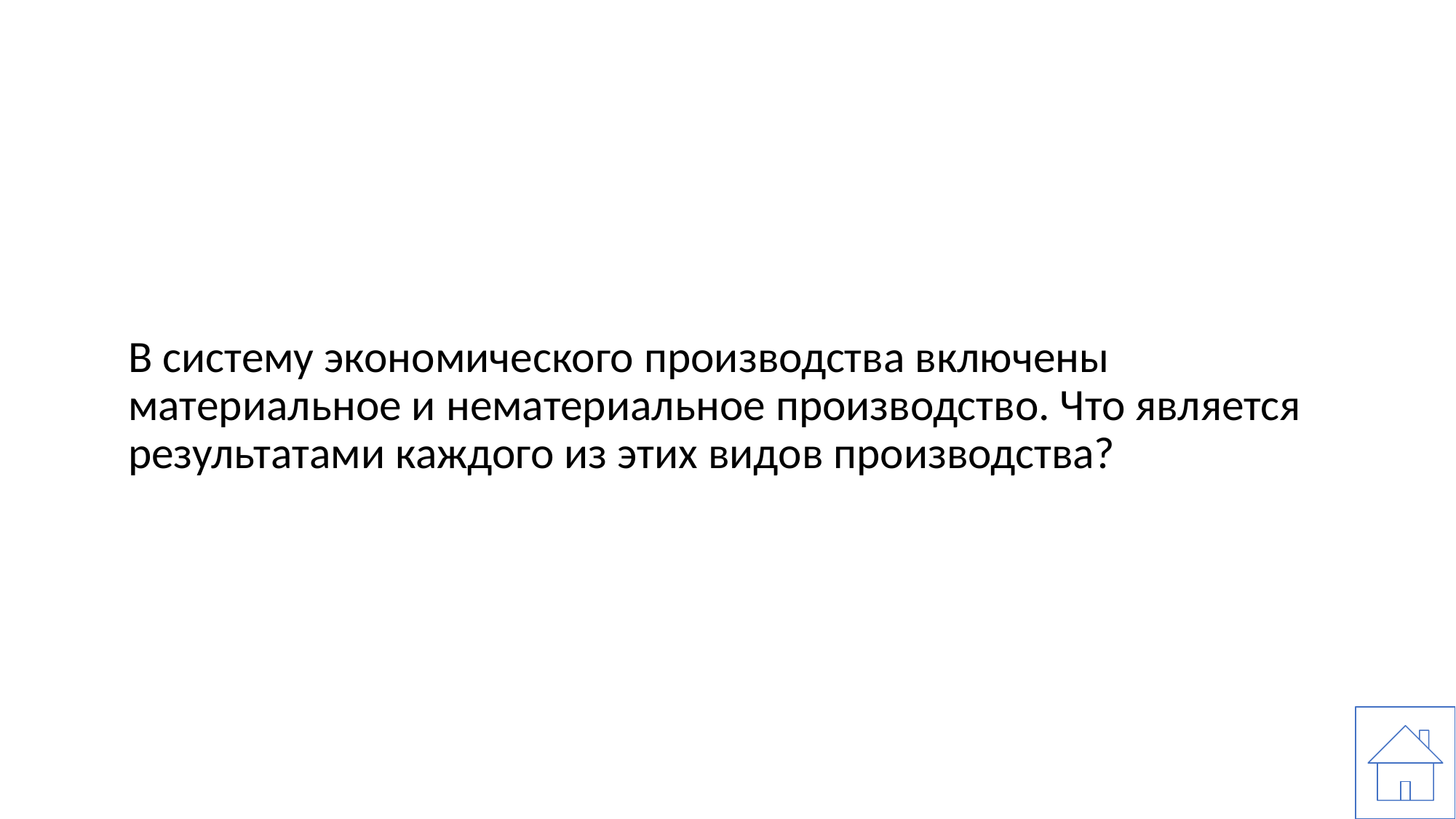

# В систему экономического производства включены материальное и нематериальное производство. Что является результатами каждого из этих видов производства?